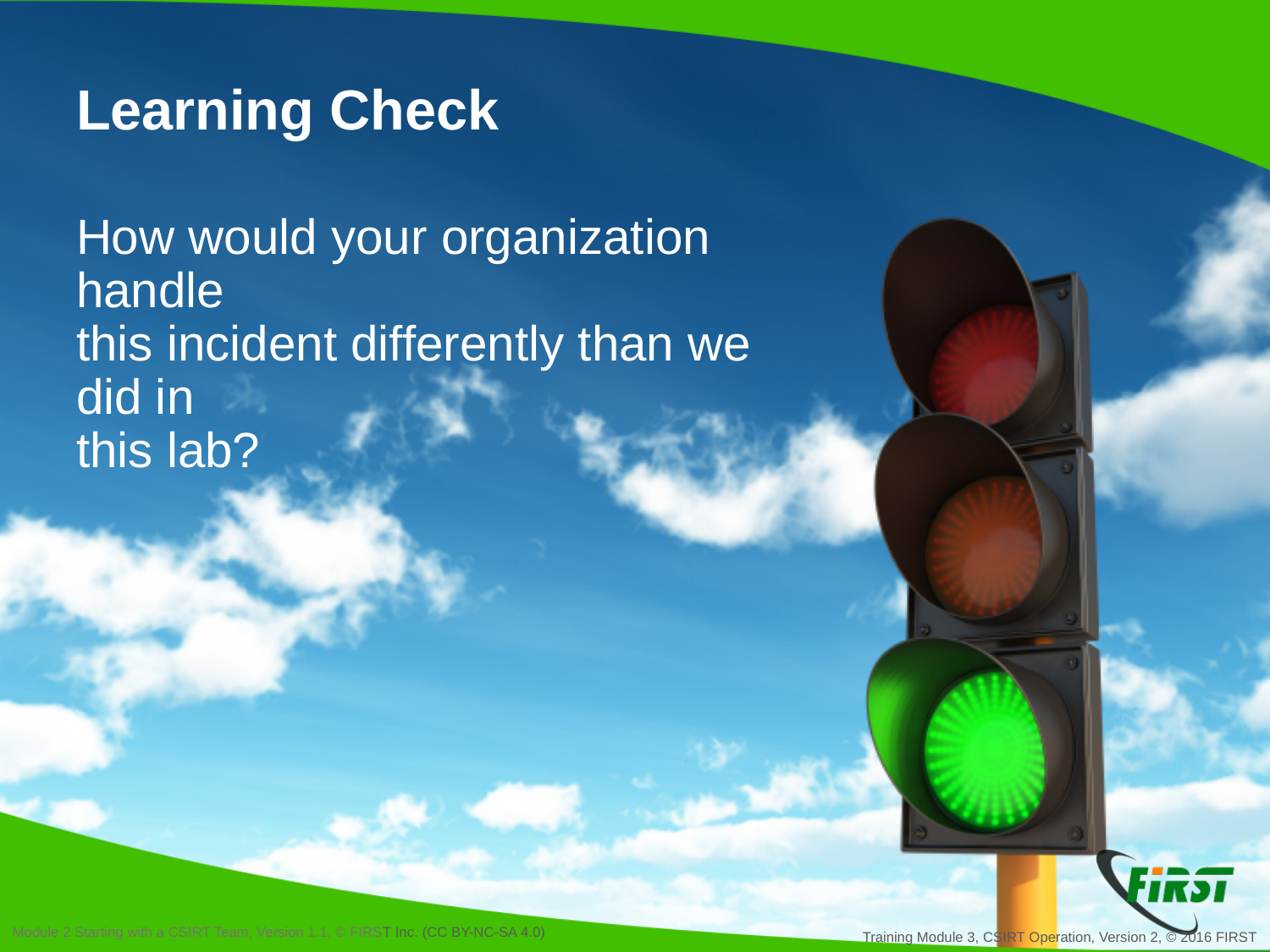

# Learning Check
How would your organization handle
this incident differently than we did in
this lab?
Training Module 3, CSIRT Operation, Version 2, © 2016 FIRST